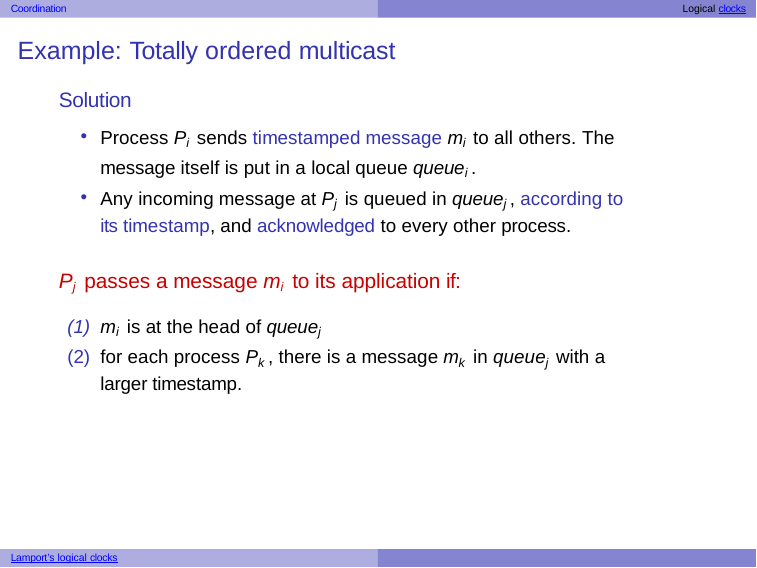

Coordination	Logical clocks
# Example: Totally ordered multicast
Solution
Process Pi sends timestamped message mi to all others. The message itself is put in a local queue queuei .
Any incoming message at Pj is queued in queuej , according to its timestamp, and acknowledged to every other process.

Pj passes a message mi to its application if:
mi is at the head of queuej
for each process Pk , there is a message mk in queuej with a larger timestamp.

Lamport’s logical clocks